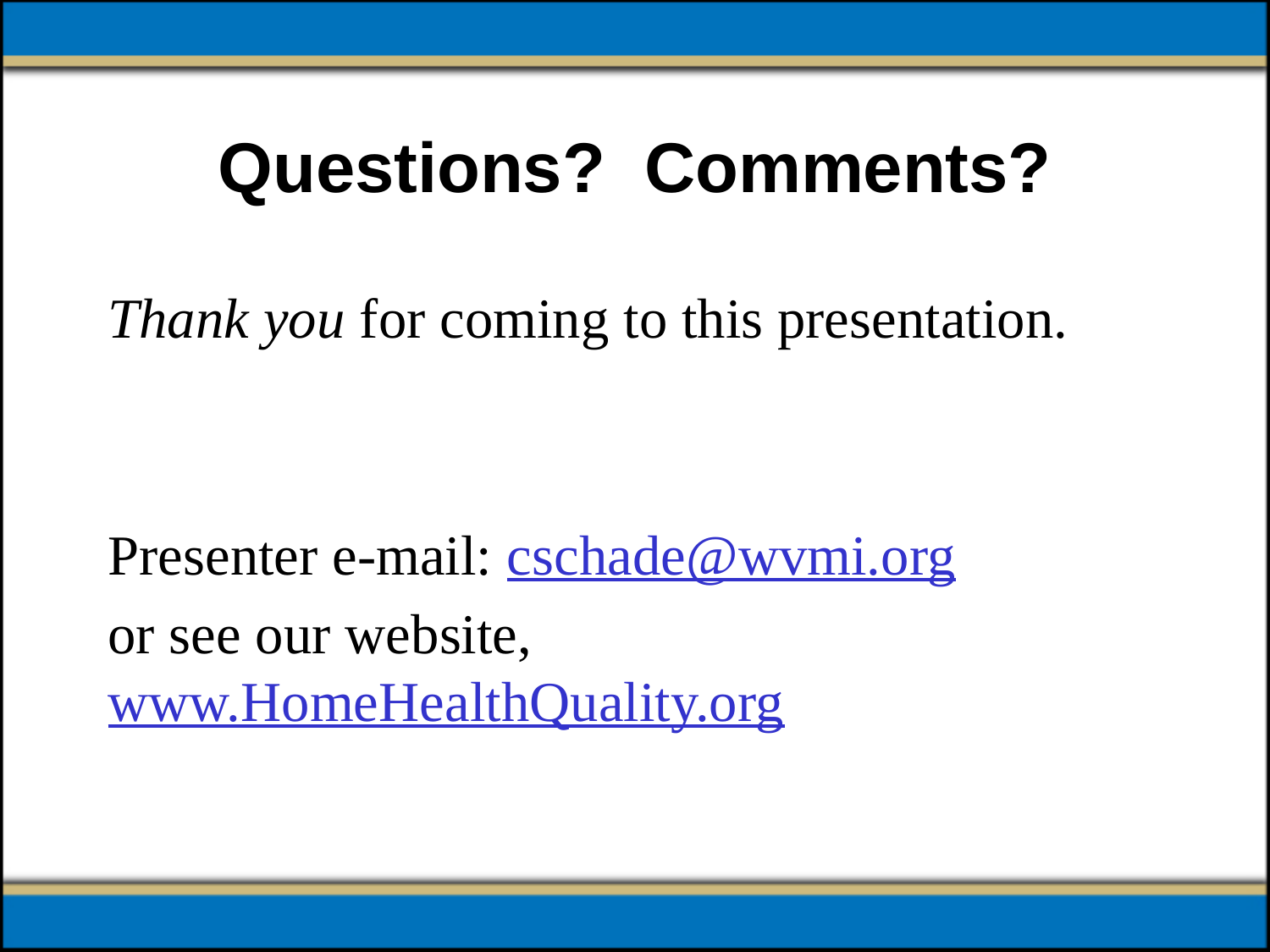

# Questions?  Comments?
Thank you for coming to this presentation.

Presenter e-mail: cschade@wvmi.org
or see our website, www.HomeHealthQuality.org